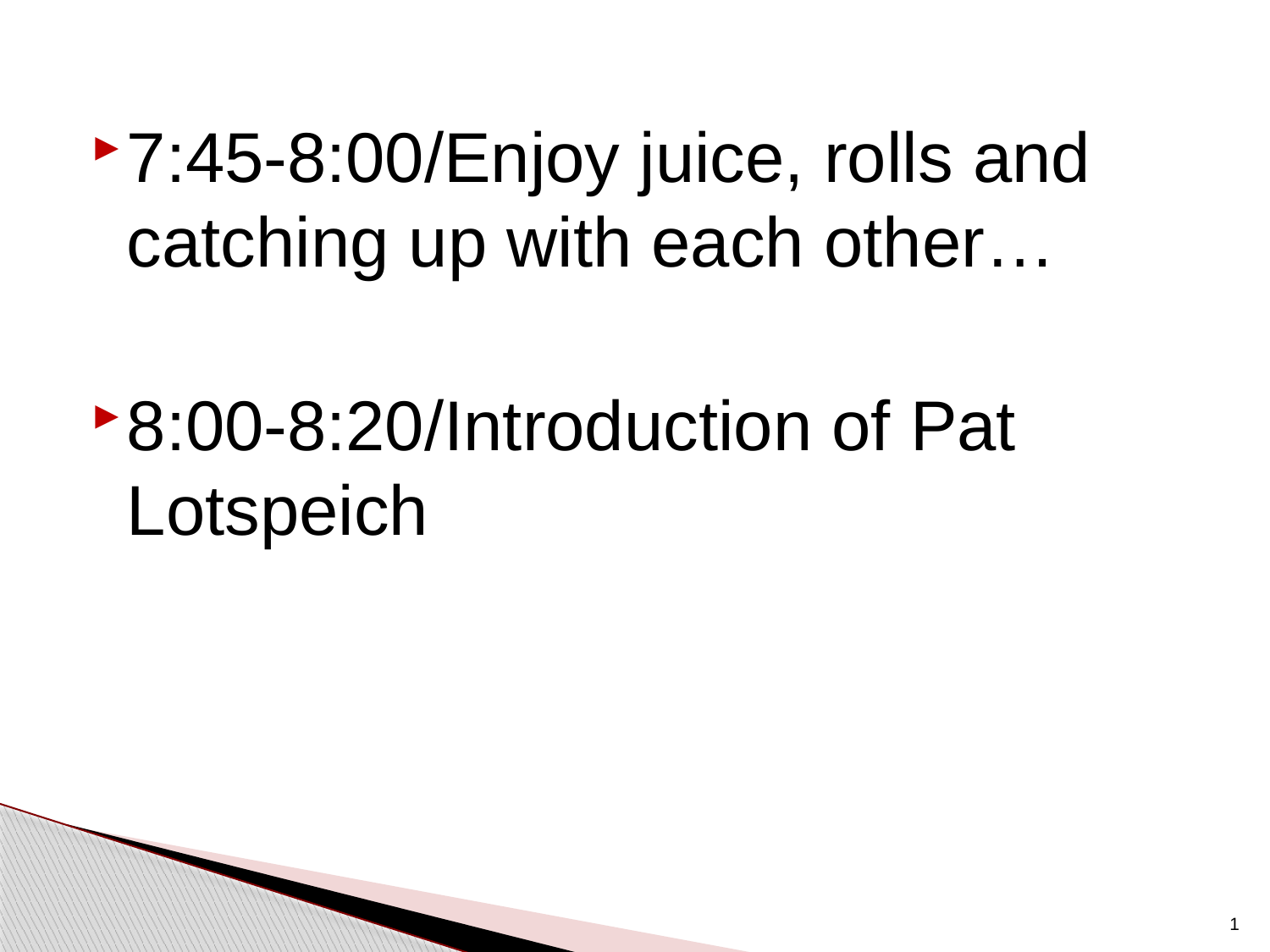

7:45-8:00/Enjoy juice, rolls and catching up with each other…

8:00-8:20/Introduction of Pat Lotspeich

1